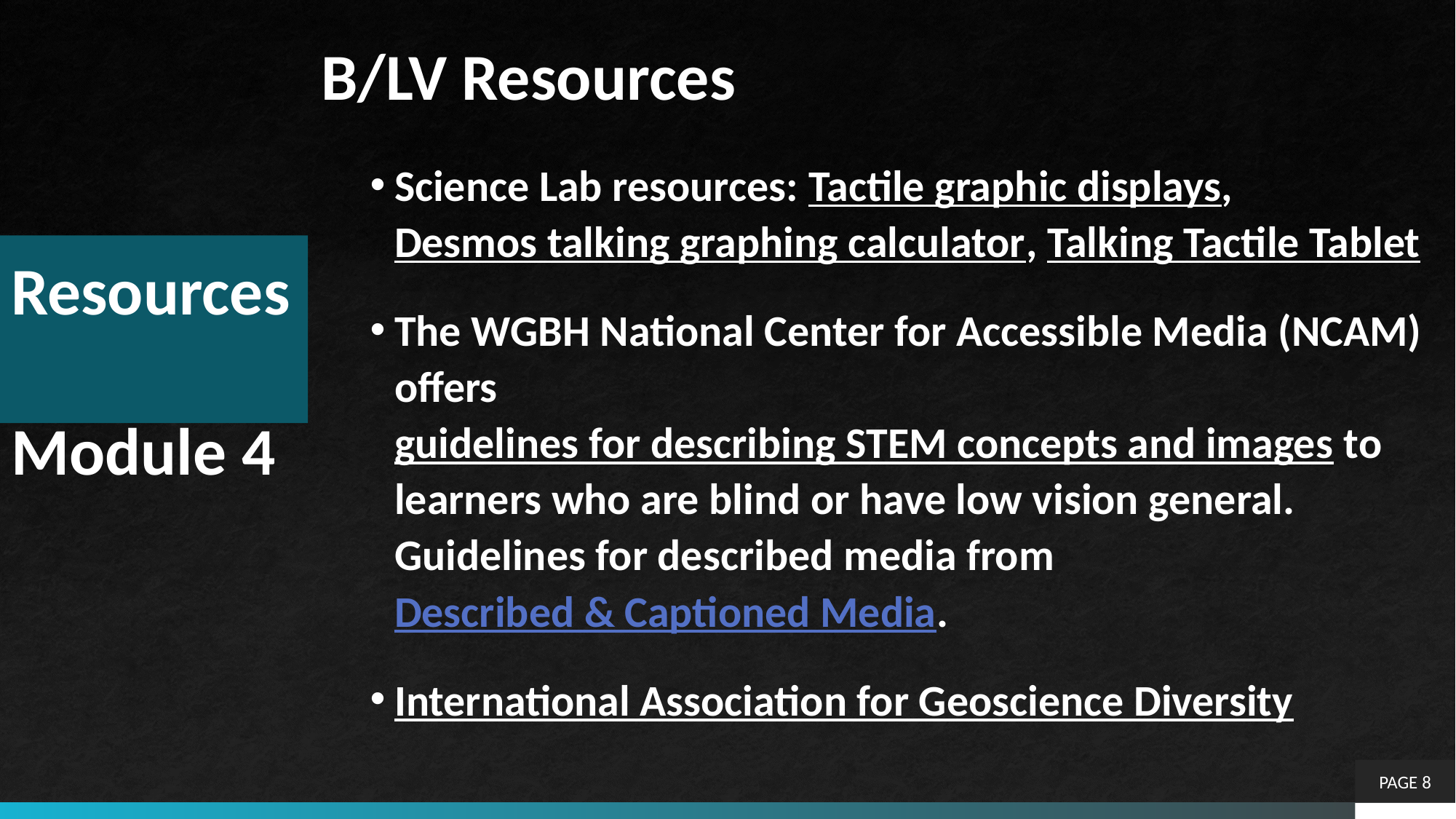

B/LV Resources
Science Lab resources: Tactile graphic displays, Desmos talking graphing calculator, Talking Tactile Tablet
The WGBH National Center for Accessible Media (NCAM) offers guidelines for describing STEM concepts and images to learners who are blind or have low vision general. Guidelines for described media from Described & Captioned Media.
International Association for Geoscience Diversity
# Resources Module 4
PAGE 8